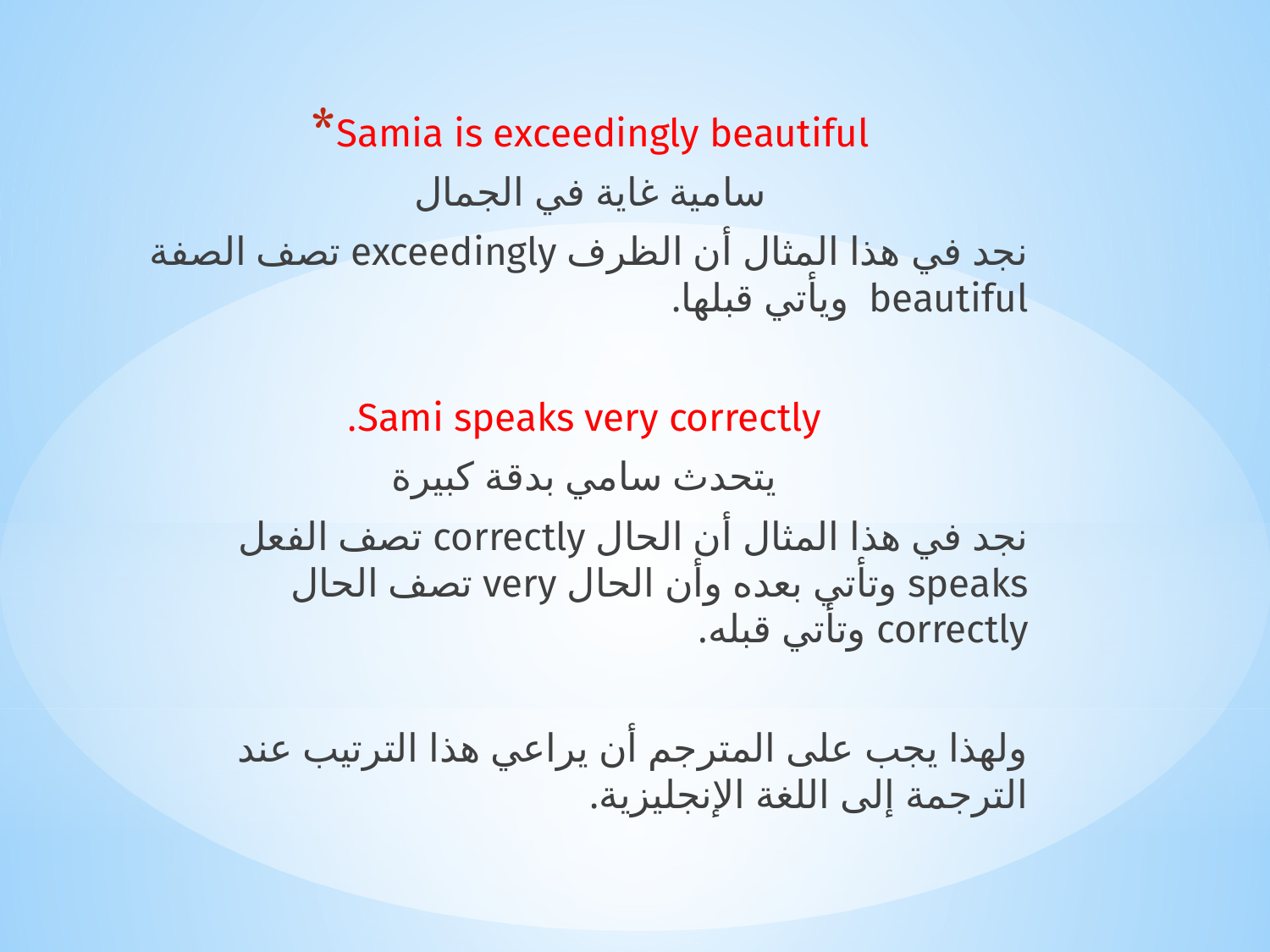

Samia is exceedingly beautiful
سامية غاية في الجمال
نجد في هذا المثال أن الظرف exceedingly تصف الصفة beautiful  ويأتي قبلها.

Sami speaks very correctly.
يتحدث سامي بدقة كبيرة
نجد في هذا المثال أن الحال correctly تصف الفعل speaks وتأتي بعده وأن الحال very تصف الحال correctly وتأتي قبله.

ولهذا يجب على المترجم أن يراعي هذا الترتيب عند الترجمة إلى اللغة الإنجليزية.